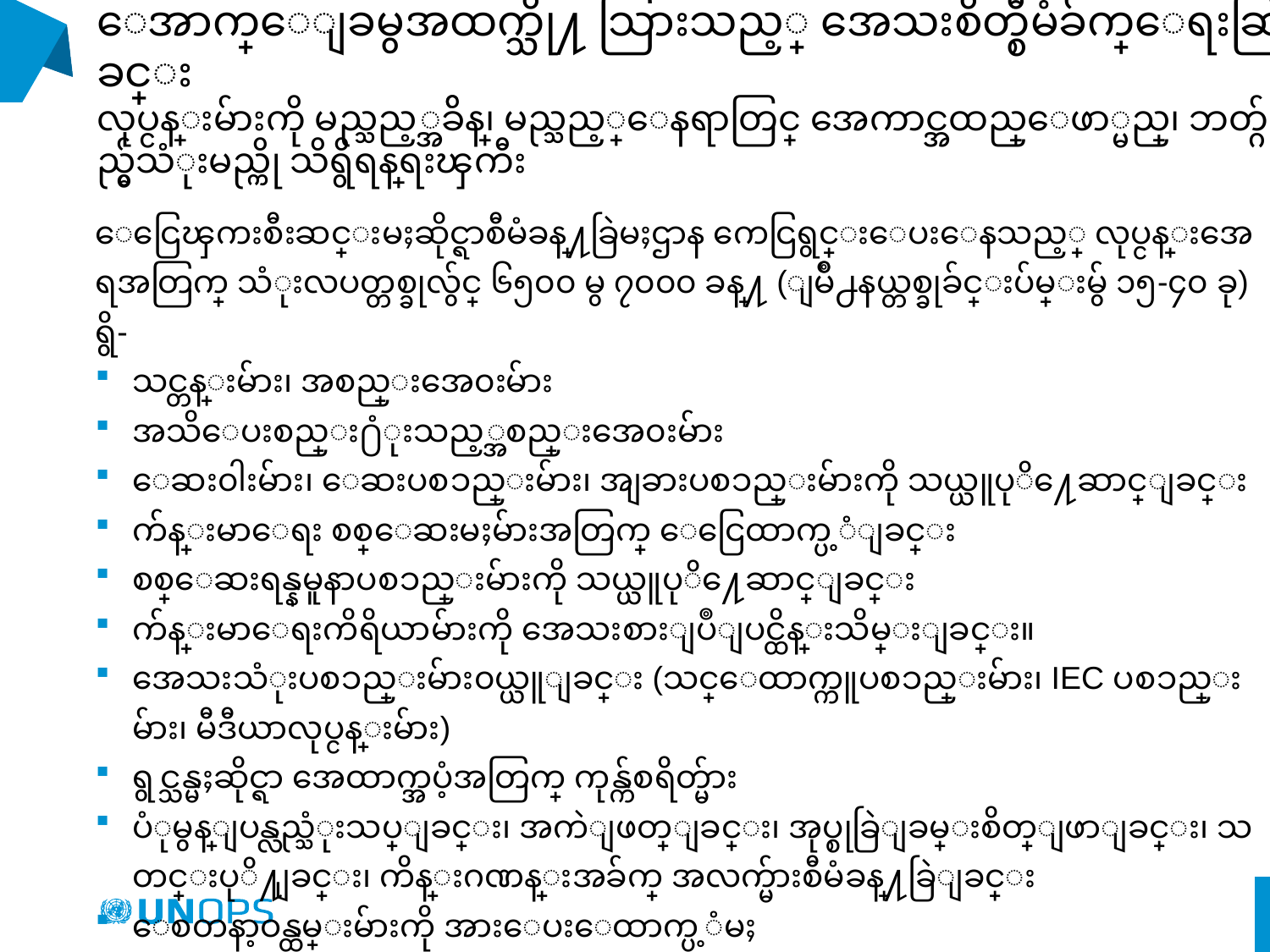

# ေအာက္ေျခမွအထက္သို႔ သြားသည့္ အေသးစိတ္စီမံခ်က္ေရးဆြဲျခင္း လုပ္ငန္းမ်ားကို မည္သည့္အခ်ိန္၊ မည္သည့္ေနရာတြင္ အေကာင္အထည္ေဖာ္မည္၊ ဘတ္ဂ်တ္မည္မွ်သံုးမည္ကို သိရွိရန္အေရးၾကီး
ေငြေၾကးစီးဆင္းမႈဆိုင္ရာစီမံခန္႔ခြဲမႈဌာန ကေငြရွင္းေပးေနသည့္ လုပ္ငန္းအေရအတြက္ သံုးလပတ္တစ္ခုလွ်င္ ၆၅၀၀ မွ ၇၀၀၀ ခန္႔ (ျမိဳ႕နယ္တစ္ခုခ်င္းပ်မ္းမွ် ၁၅-၄၀ ခု) ရွိ-
သင္တန္းမ်ား၊ အစည္းအေ၀းမ်ား
အသိေပးစည္း႐ံုးသည့္အစည္းအေ၀းမ်ား
ေဆး၀ါးမ်ား၊ ေဆးပစၥည္းမ်ား၊ အျခားပစၥည္းမ်ားကို သယ္ယူပုိ႔ေဆာင္ျခင္း
က်န္းမာေရး စစ္ေဆးမႈမ်ားအတြက္ ေငြေထာက္ပ့ံျခင္း
စစ္ေဆးရန္နမူနာပစၥည္းမ်ားကို သယ္ယူပုိ႔ေဆာင္ျခင္း
က်န္းမာေရးကိရိယာမ်ားကို အေသးစားျပဳျပင္ထိန္းသိမ္းျခင္း။
အေသးသံုးပစၥည္းမ်ား၀ယ္ယူျခင္း (သင္ေထာက္ကူပစၥည္းမ်ား၊ IEC ပစၥည္းမ်ား၊ မီဒီယာလုပ္ငန္းမ်ား)
ရွင္သန္မႈဆိုင္ရာ အေထာက္အပံ့အတြက္ ကုန္က်စရိတ္မ်ား
ပံုမွန္ျပန္လည္သံုးသပ္ျခင္း၊ အကဲျဖတ္ျခင္း၊ အုပ္စုခြဲျခမ္းစိတ္ျဖာျခင္း၊ သတင္းပုိ႔ျခင္း၊ ကိန္းဂဏန္းအခ်က္ အလက္မ်ားစီမံခန္႔ခြဲျခင္း
ေစတနာ့ဝန္ထမ္းမ်ားကို အားေပးေထာက္ပ့ံမႈ